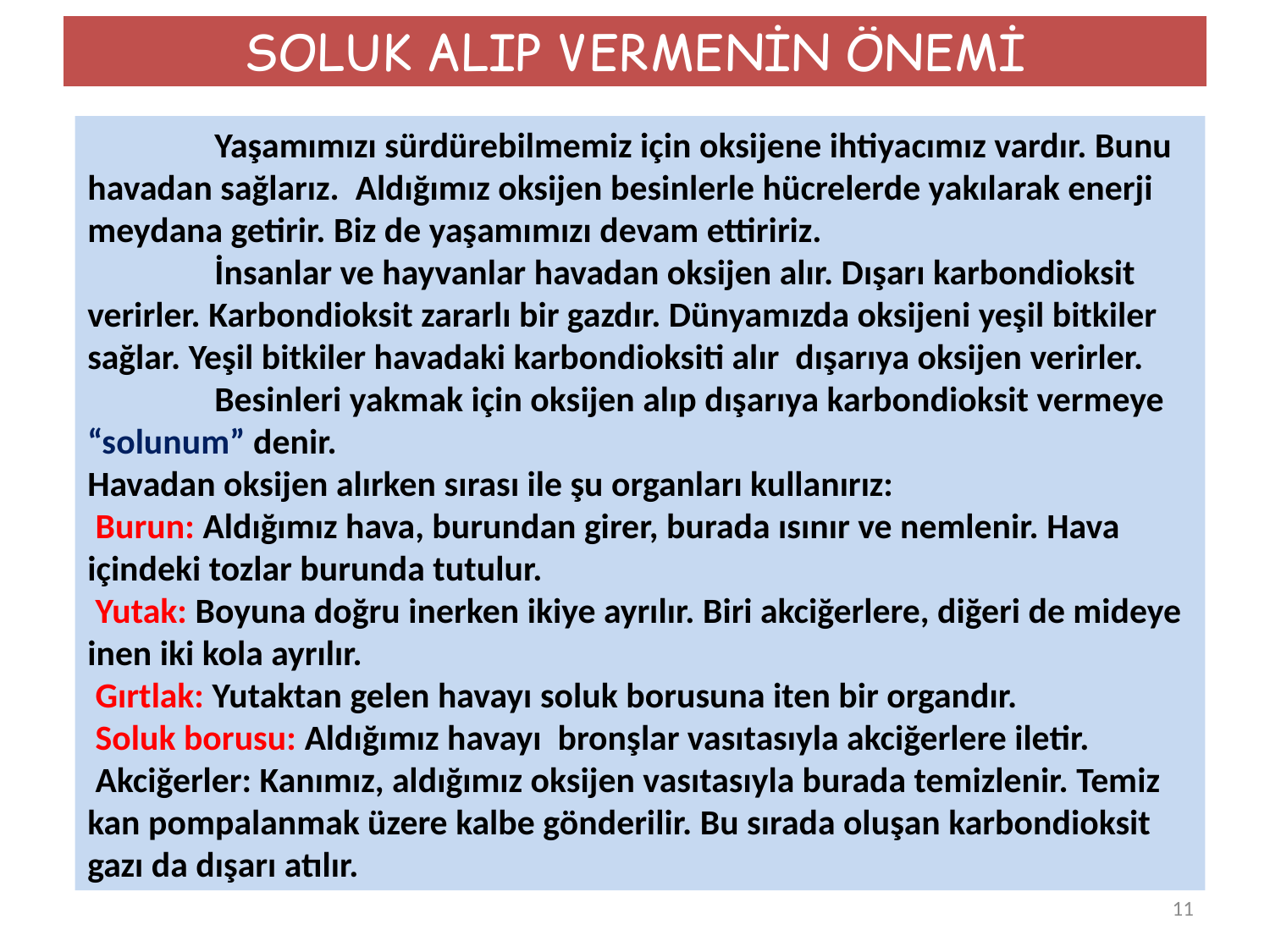

# SOLUK ALIP VERMENİN ÖNEMİ
	Yaşamımızı sürdürebilmemiz için oksijene ihtiyacımız vardır. Bunu havadan sağlarız.  Aldığımız oksijen besinlerle hücrelerde yakılarak enerji meydana getirir. Biz de yaşamımızı devam ettiririz.
	İnsanlar ve hayvanlar havadan oksijen alır. Dışarı karbondioksit verirler. Karbondioksit zararlı bir gazdır. Dünyamızda oksijeni yeşil bitkiler sağlar. Yeşil bitkiler havadaki karbondioksiti alır  dışarıya oksijen verirler.
	Besinleri yakmak için oksijen alıp dışarıya karbondioksit vermeye “solunum” denir.
Havadan oksijen alırken sırası ile şu organları kullanırız:
 Burun: Aldığımız hava, burundan girer, burada ısınır ve nemlenir. Hava içindeki tozlar burunda tutulur.
 Yutak: Boyuna doğru inerken ikiye ayrılır. Biri akciğerlere, diğeri de mideye inen iki kola ayrılır.
 Gırtlak: Yutaktan gelen havayı soluk borusuna iten bir organdır.
 Soluk borusu: Aldığımız havayı  bronşlar vasıtasıyla akciğerlere iletir.
 Akciğerler: Kanımız, aldığımız oksijen vasıtasıyla burada temizlenir. Temiz kan pompalanmak üzere kalbe gönderilir. Bu sırada oluşan karbondioksit gazı da dışarı atılır.
11